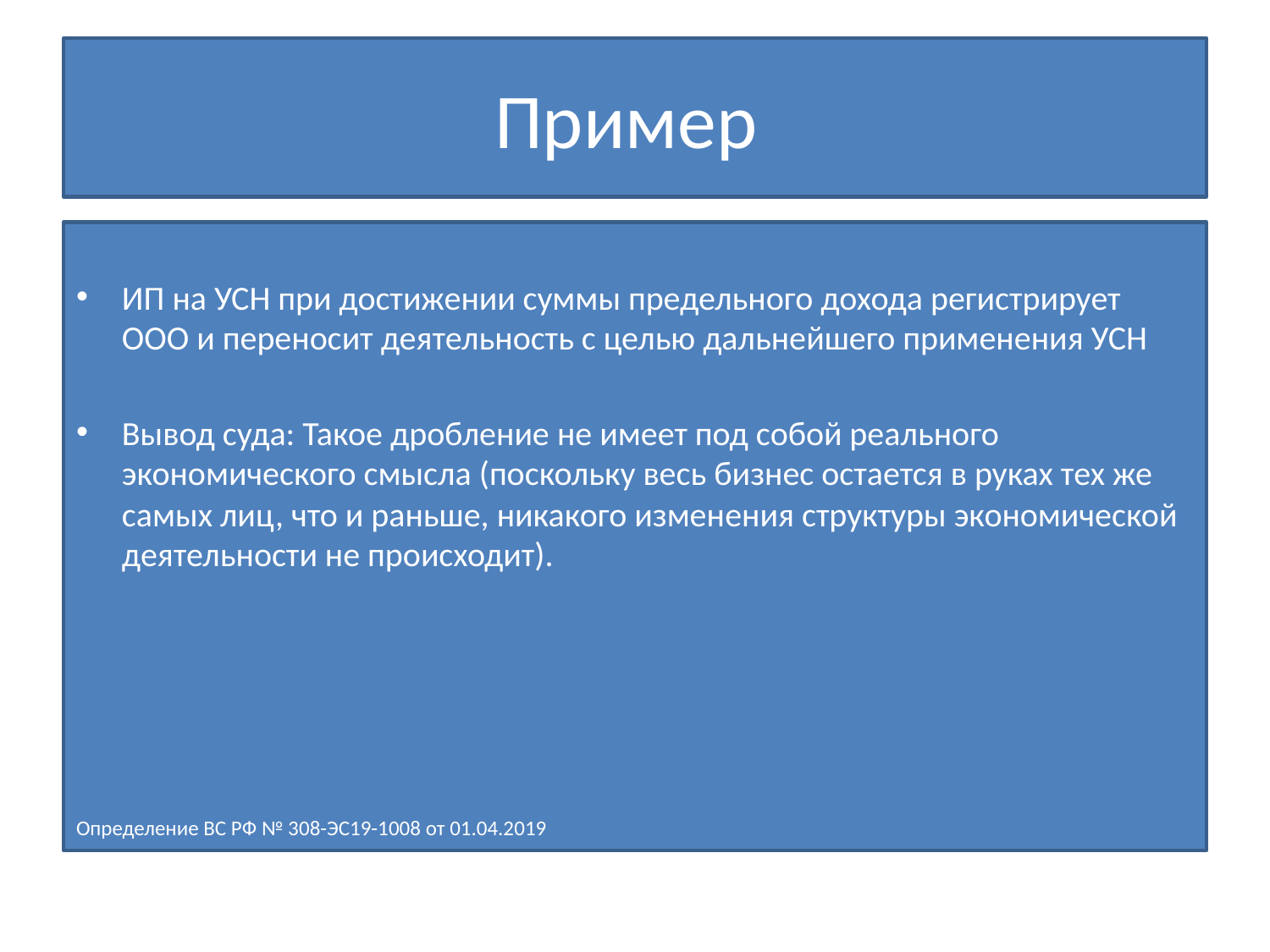

# Пример

ИП на УСН при достижении суммы предельного дохода регистрирует ООО и переносит деятельность с целью дальнейшего применения УСН

Вывод суда: Такое дробление не имеет под собой реального экономического смысла (поскольку весь бизнес остается в руках тех же самых лиц, что и раньше, никакого изменения структуры экономической деятельности не происходит).

Определение ВС РФ № 308-ЭС19-1008 от 01.04.2019